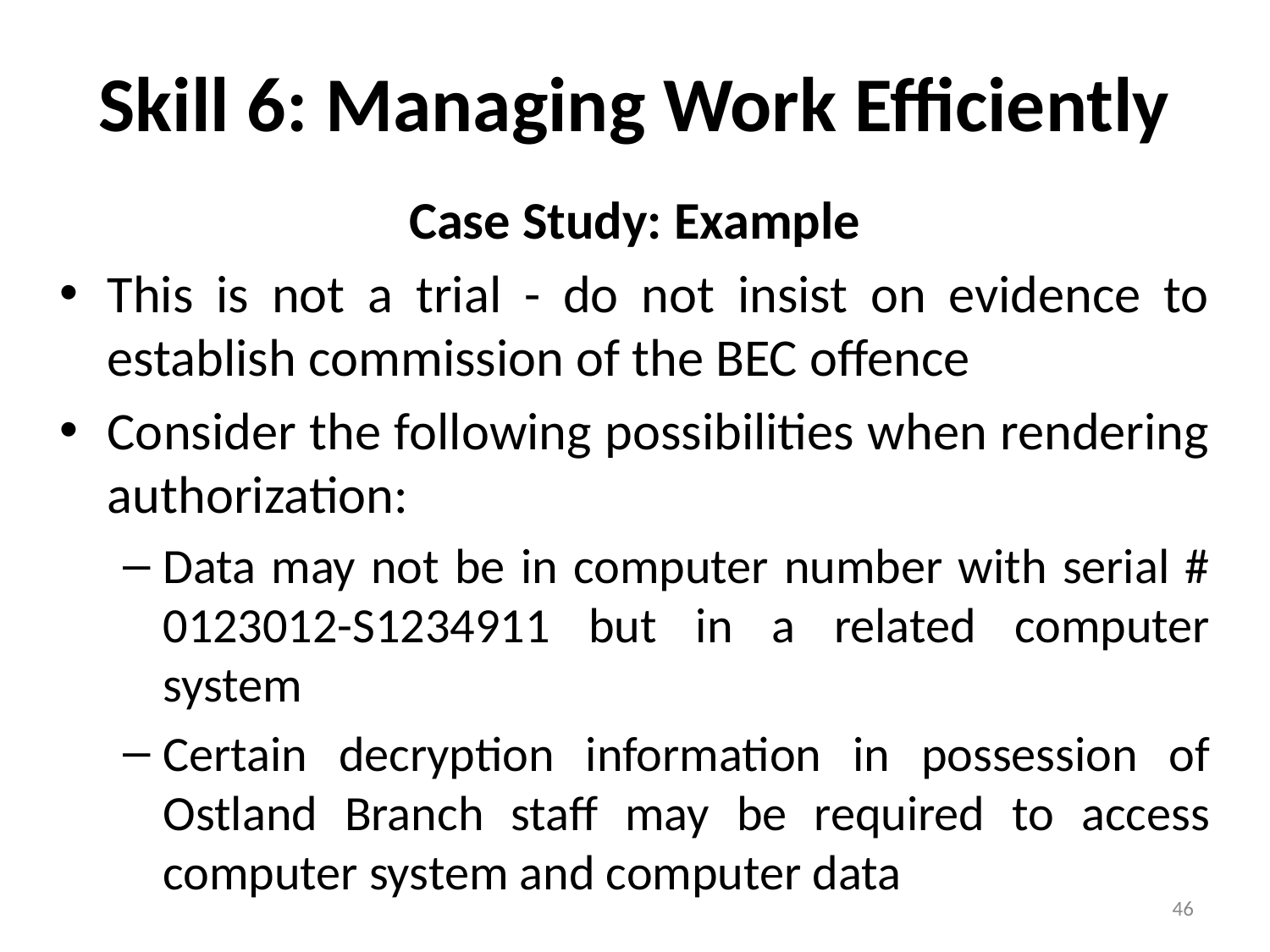

# Skill 6: Managing Work Efficiently
Case Study: Example
This is not a trial - do not insist on evidence to establish commission of the BEC offence
Consider the following possibilities when rendering authorization:
Data may not be in computer number with serial # 0123012-S1234911 but in a related computer system
Certain decryption information in possession of Ostland Branch staff may be required to access computer system and computer data

46